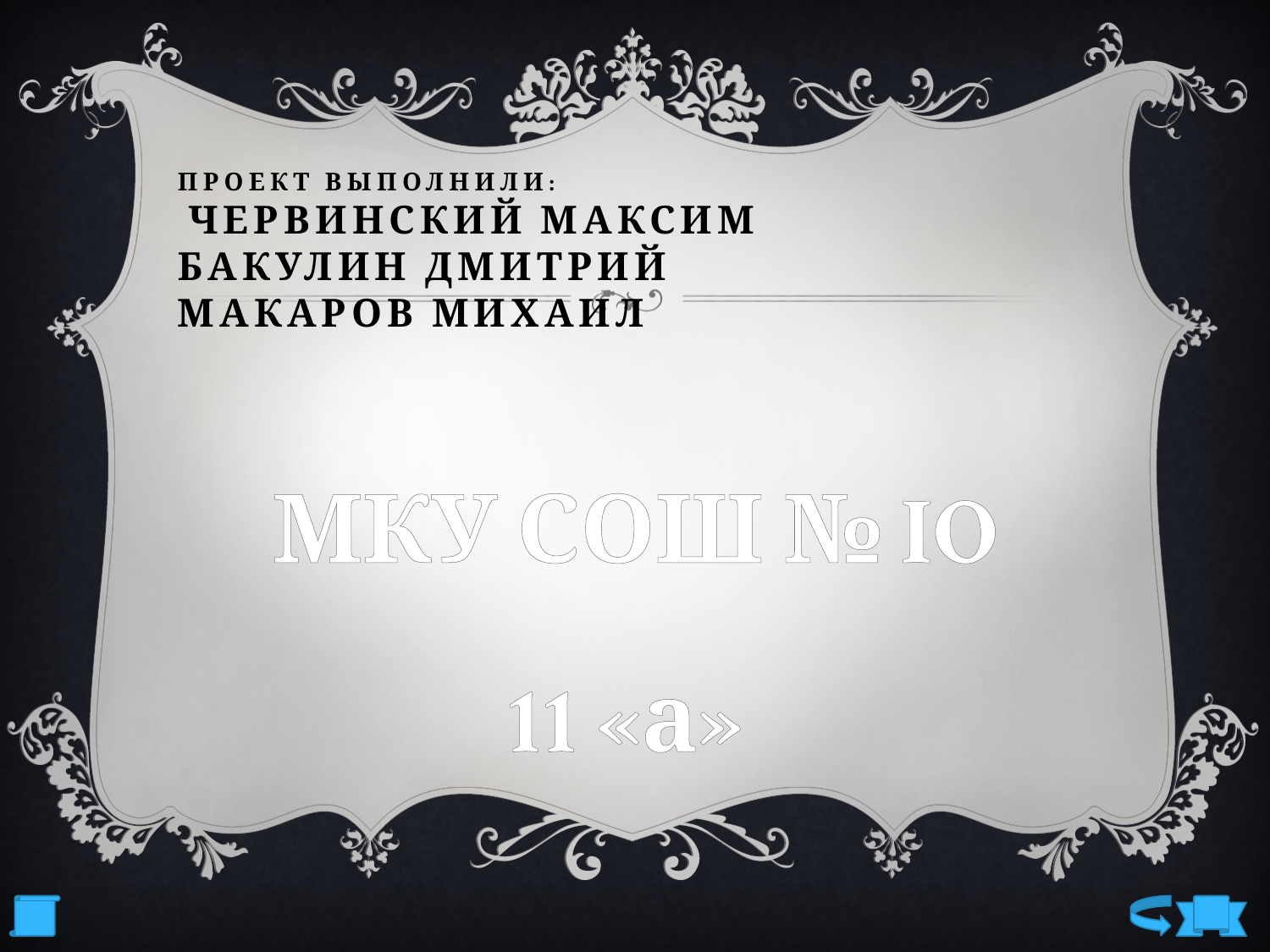

# ПРОЕКТ ВЫПОЛНИЛИ: ЧЕРВИНСКИЙ МАКСИМ БАКУЛИН ДМИТРИЙ МАКАРОВ МИХАИЛ
МКУ СОШ № IO
11 «а»